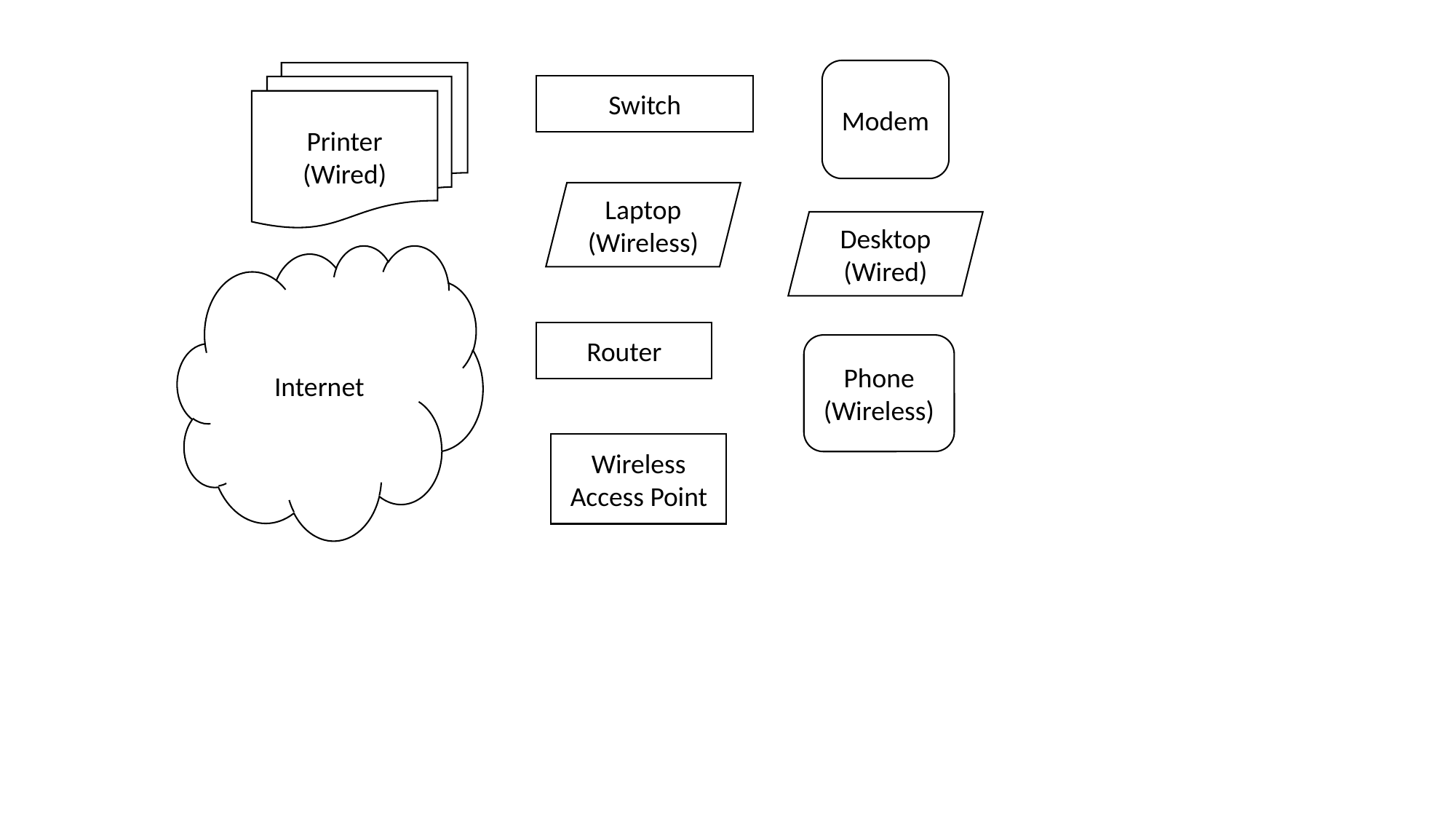

Modem
Printer (Wired)
Switch
Laptop (Wireless)
Desktop (Wired)
Internet
Router
Phone (Wireless)
Wireless Access Point